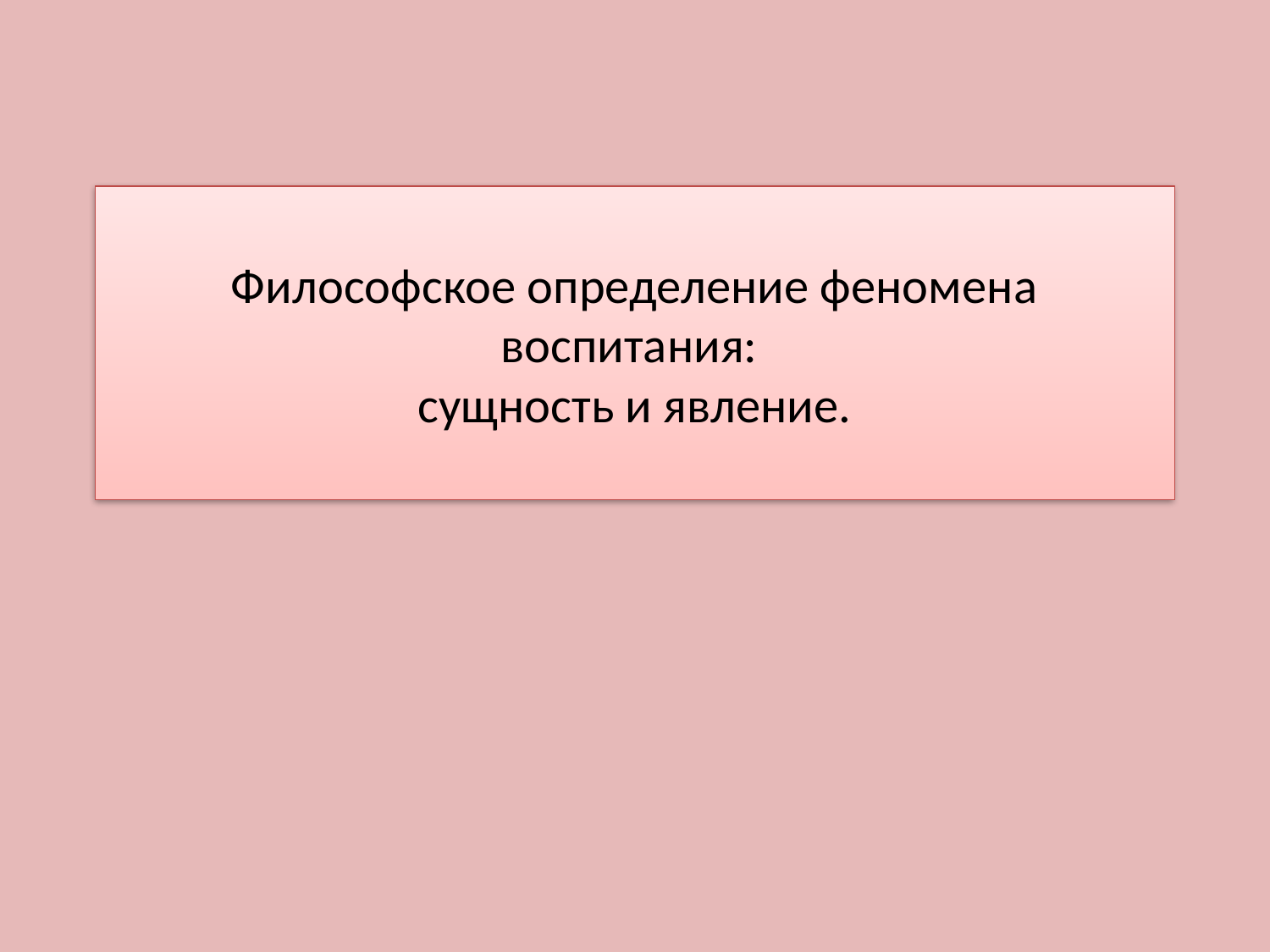

# Философское определение феномена воспитания: сущность и явление.